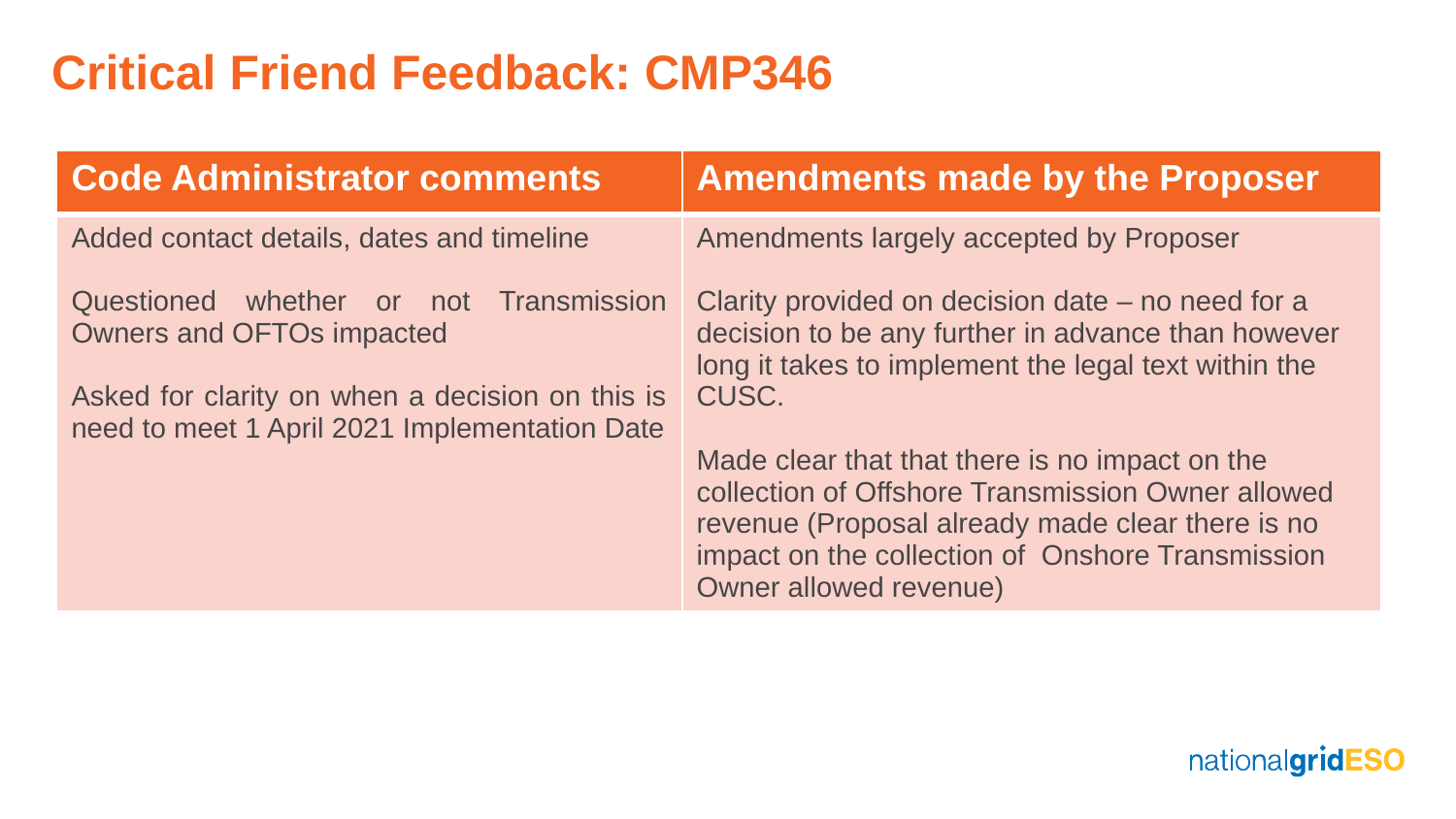

# Critical Friend Feedback: CMP346
| Code Administrator comments | Amendments made by the Proposer |
| --- | --- |
| Added contact details, dates and timeline Questioned whether or not Transmission Owners and OFTOs impacted Asked for clarity on when a decision on this is need to meet 1 April 2021 Implementation Date | Amendments largely accepted by Proposer Clarity provided on decision date – no need for a decision to be any further in advance than however long it takes to implement the legal text within the CUSC. Made clear that that there is no impact on the collection of Offshore Transmission Owner allowed revenue (Proposal already made clear there is no impact on the collection of Onshore Transmission Owner allowed revenue) |